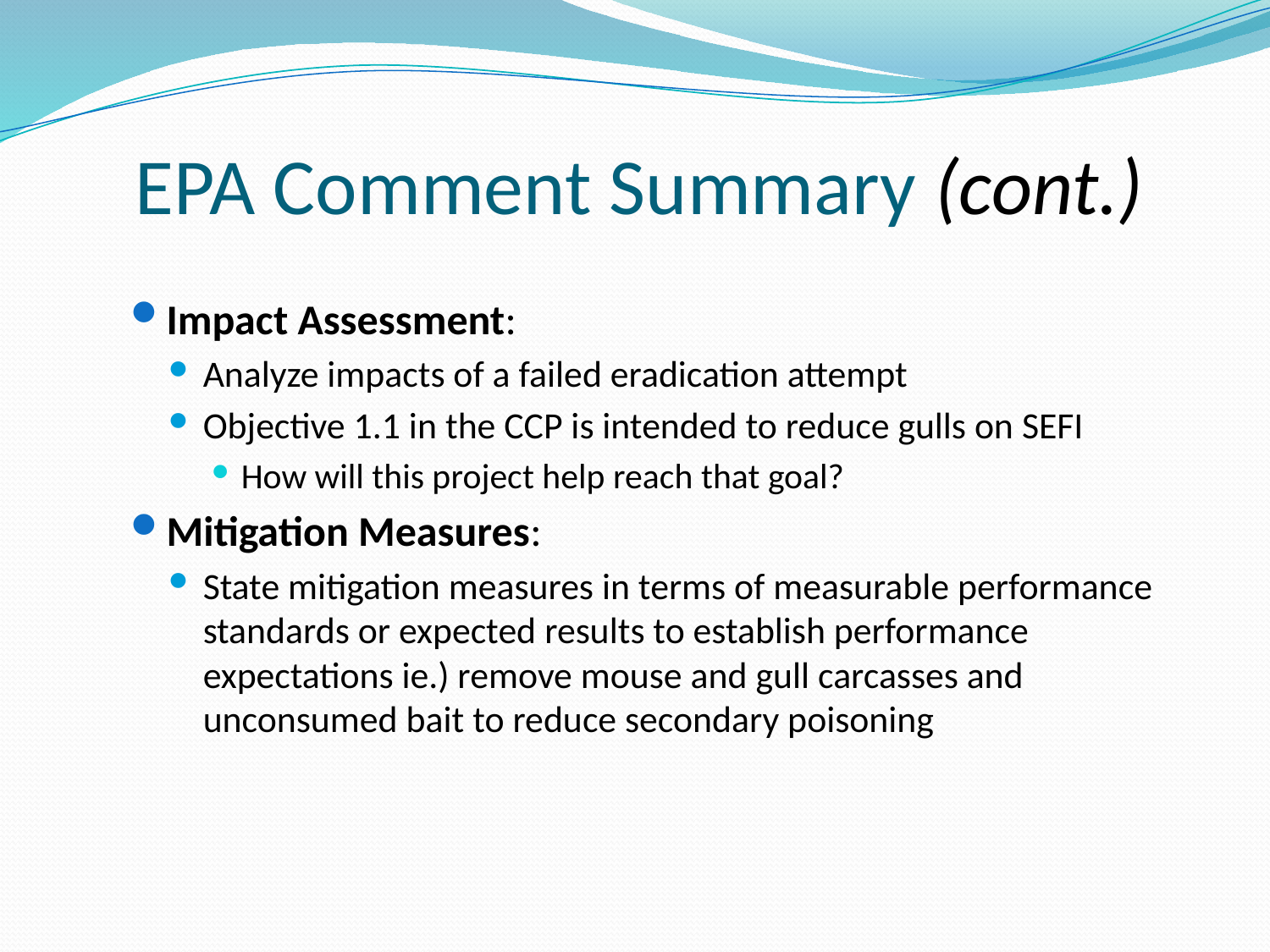

# EPA Comment Summary (cont.)
Impact Assessment:
Analyze impacts of a failed eradication attempt
Objective 1.1 in the CCP is intended to reduce gulls on SEFI
How will this project help reach that goal?
Mitigation Measures:
State mitigation measures in terms of measurable performance standards or expected results to establish performance expectations ie.) remove mouse and gull carcasses and unconsumed bait to reduce secondary poisoning